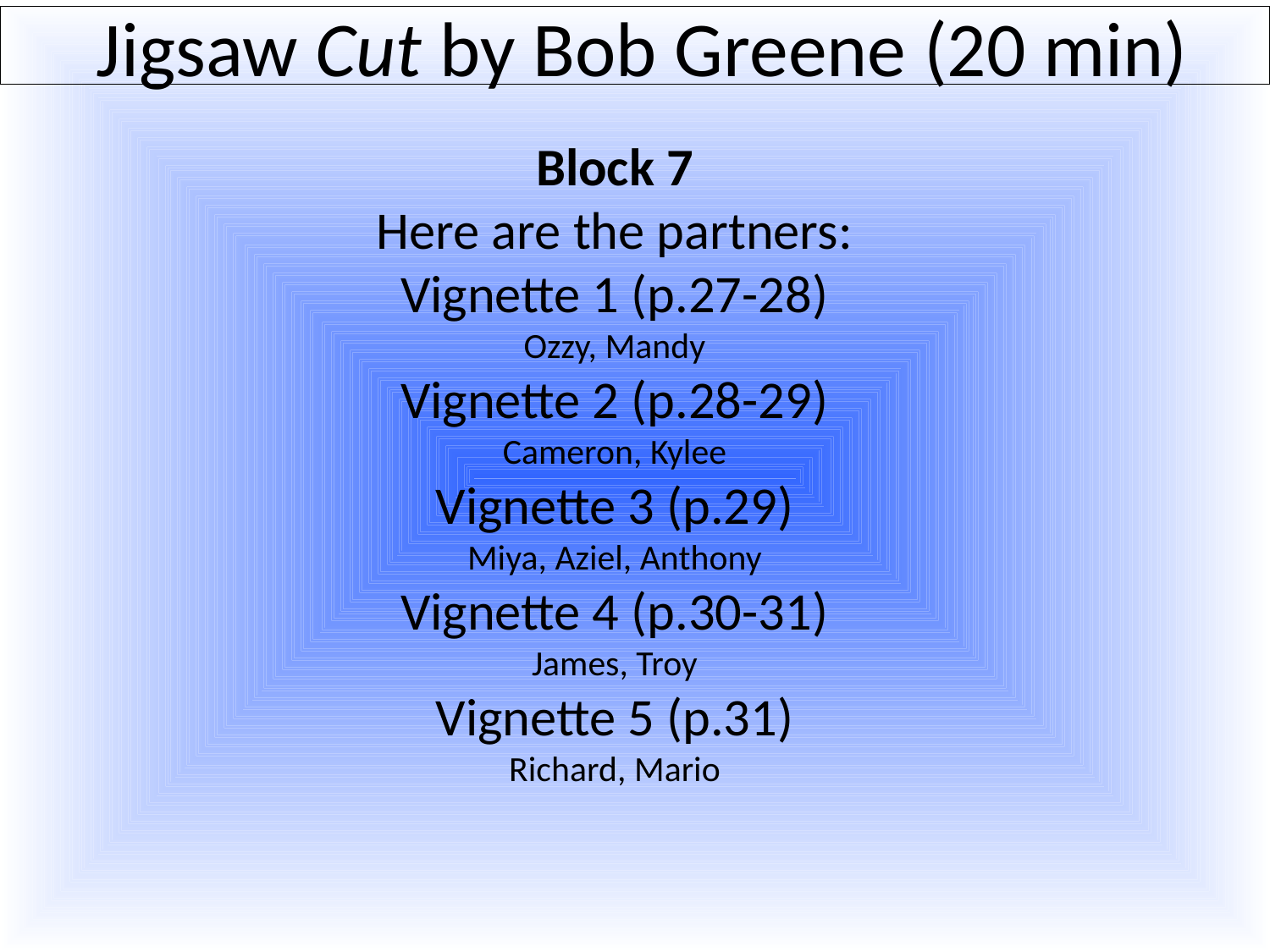

# Jigsaw Cut by Bob Greene (20 min)
Block 7
Here are the partners:
Vignette 1 (p.27-28)
Ozzy, Mandy
Vignette 2 (p.28-29)
Cameron, Kylee
Vignette 3 (p.29)
Miya, Aziel, Anthony
Vignette 4 (p.30-31)
James, Troy
Vignette 5 (p.31)
Richard, Mario